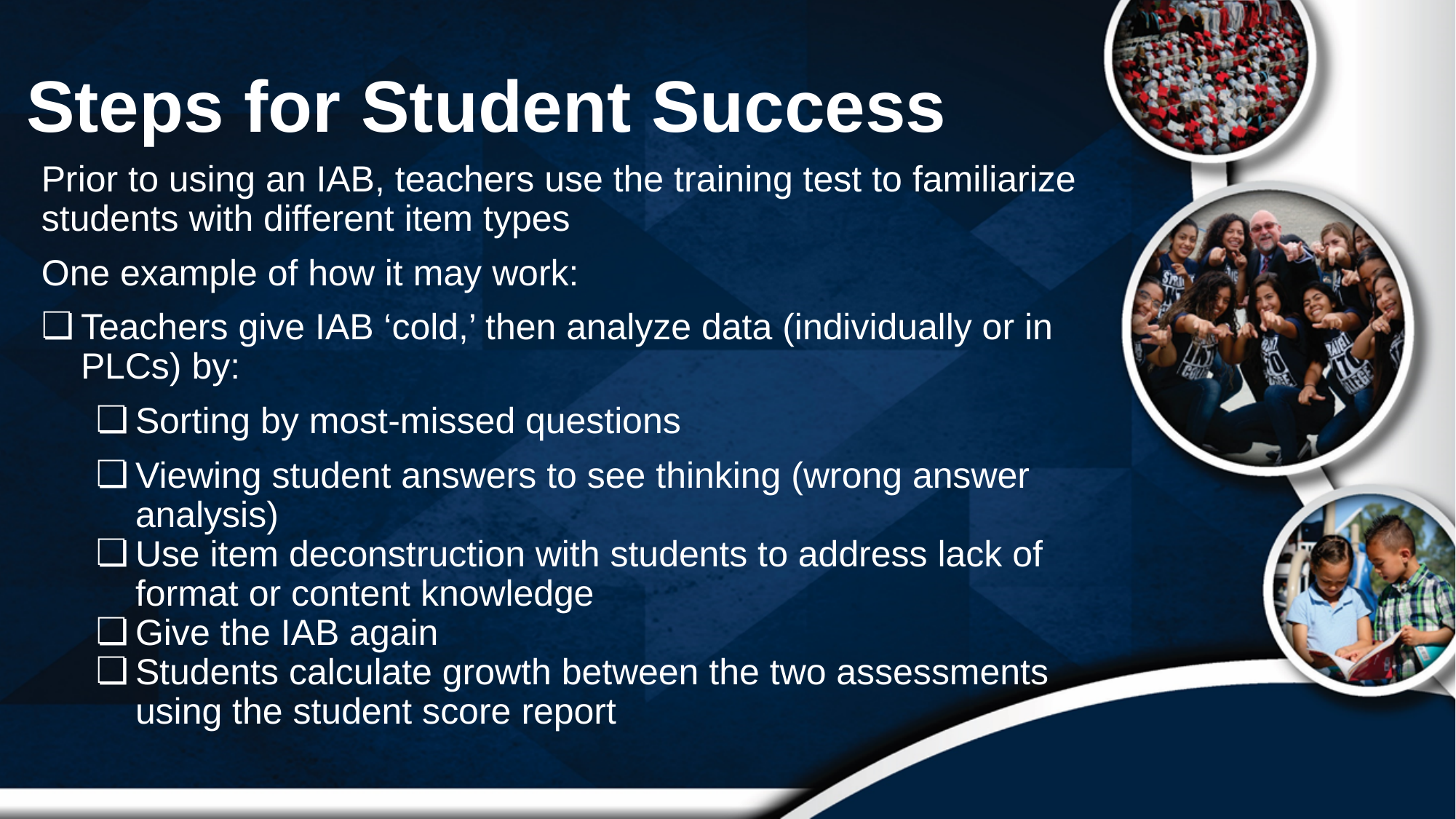

# Steps for Student Success
Prior to using an IAB, teachers use the training test to familiarize students with different item types
One example of how it may work:
Teachers give IAB ‘cold,’ then analyze data (individually or in PLCs) by:
Sorting by most-missed questions
Viewing student answers to see thinking (wrong answer analysis)
Use item deconstruction with students to address lack of format or content knowledge
Give the IAB again
Students calculate growth between the two assessments using the student score report